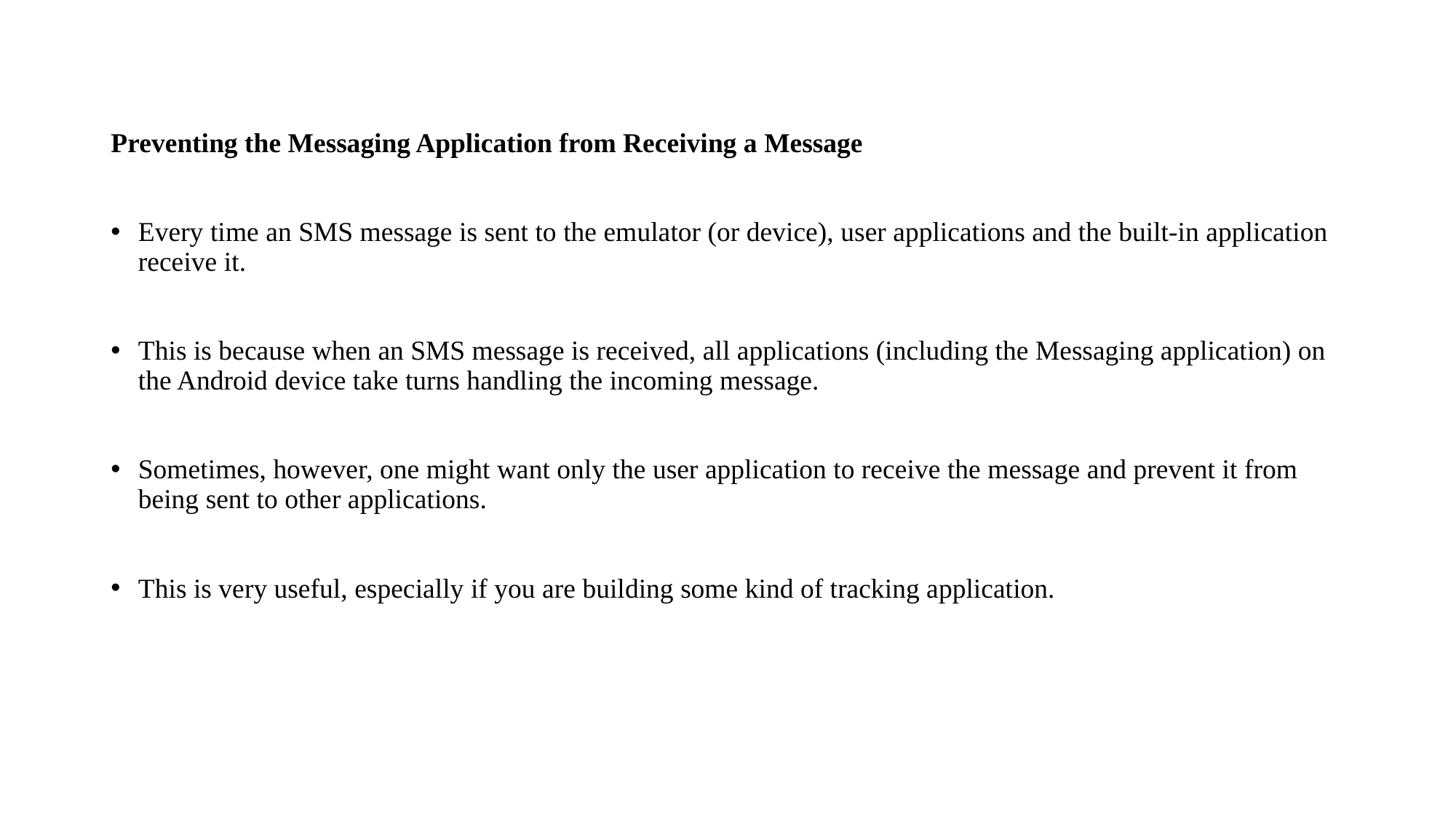

Preventing the Messaging Application from Receiving a Message

Every time an SMS message is sent to the emulator (or device), user applications and the built-in application receive it.

This is because when an SMS message is received, all applications (including the Messaging application) on the Android device take turns handling the incoming message.

Sometimes, however, one might want only the user application to receive the message and prevent it from being sent to other applications.

This is very useful, especially if you are building some kind of tracking application.